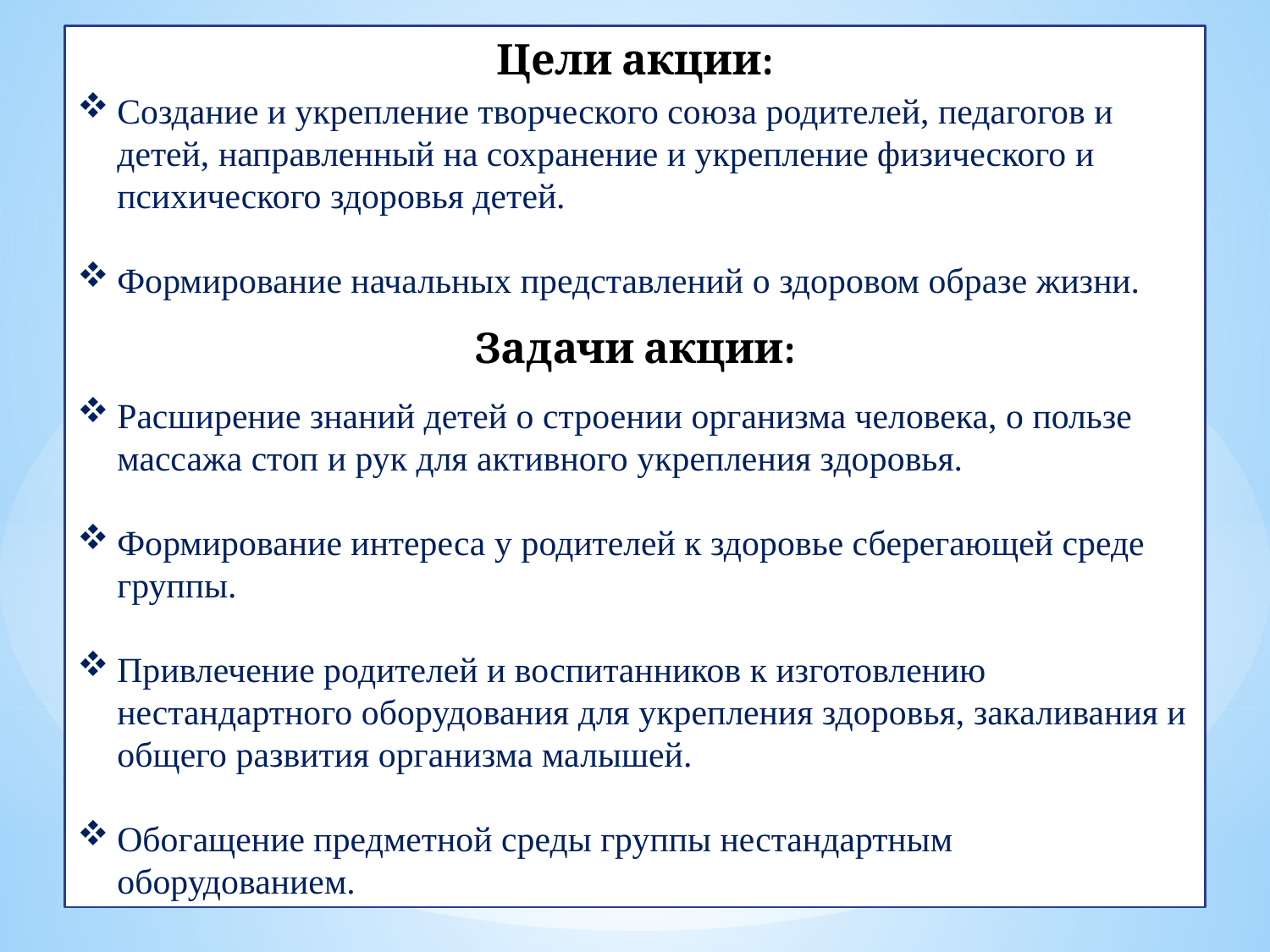

Цели акции:
Создание и укрепление творческого союза родителей, педагогов и детей, направленный на сохранение и укрепление физического и психического здоровья детей.

Формирование начальных представлений о здоровом образе жизни.

Задачи акции:

Расширение знаний детей о строении организма человека, о пользе массажа стоп и рук для активного укрепления здоровья.

Формирование интереса у родителей к здоровье сберегающей среде группы.

Привлечение родителей и воспитанников к изготовлению нестандартного оборудования для укрепления здоровья, закаливания и общего развития организма малышей.

Обогащение предметной среды группы нестандартным оборудованием.